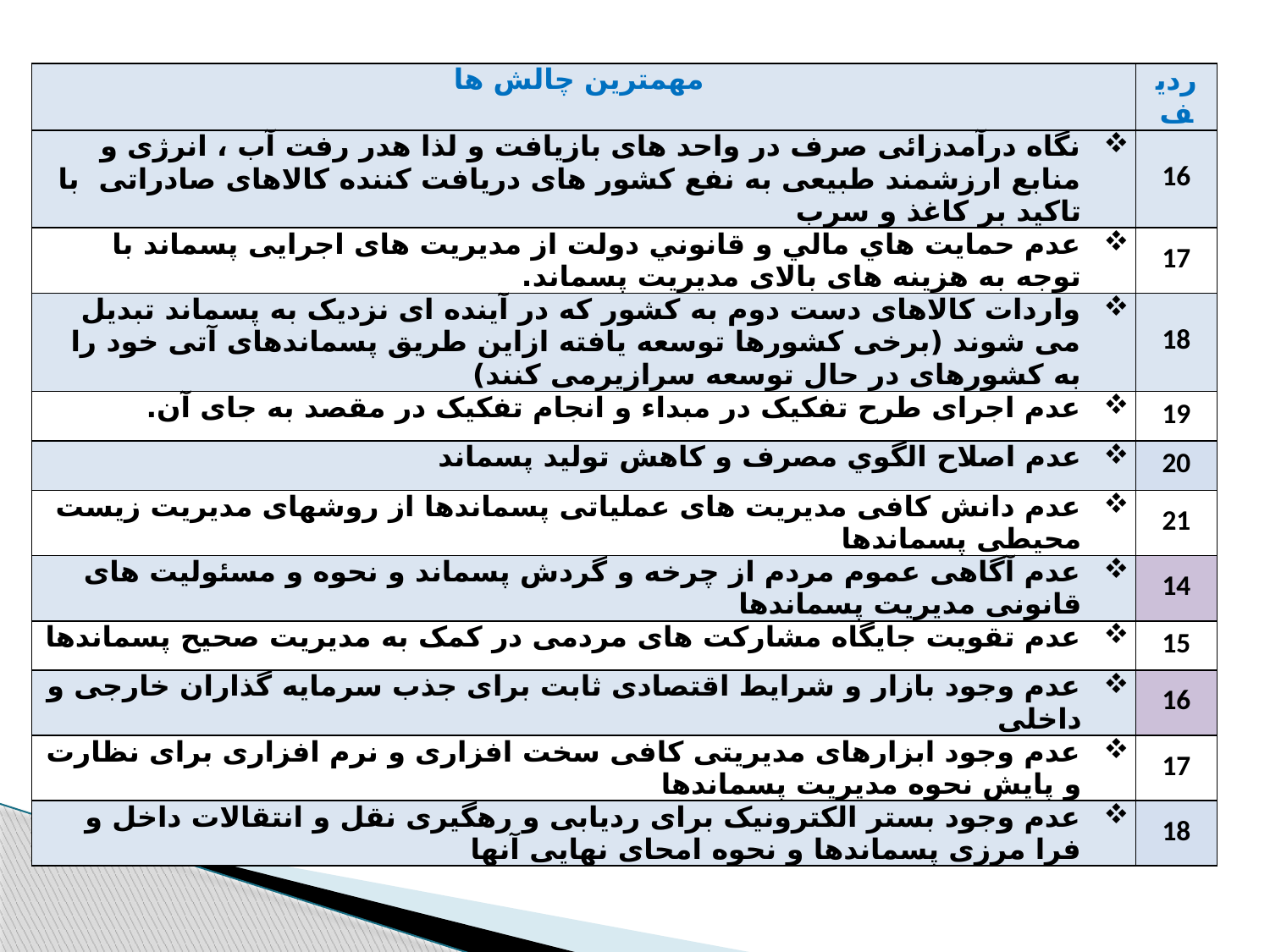

| مهمترین چالش ها | ردیف |
| --- | --- |
| نگاه درآمدزائی صرف در واحد های بازیافت و لذا هدر رفت آب ، انرژی و منابع ارزشمند طبیعی به نفع کشور های دریافت کننده کالاهای صادراتی با تاکید بر کاغذ و سرب | 16 |
| عدم حمايت هاي مالي و قانوني دولت از مدیریت های اجرایی پسماند با توجه به هزینه های بالای مدیریت پسماند. | 17 |
| واردات کالاهای دست دوم به کشور که در آینده ای نزدیک به پسماند تبدیل می شوند (برخی کشورها توسعه یافته ازاین طریق پسماندهای آتی خود را به کشورهای در حال توسعه سرازیرمی کنند) | 18 |
| عدم اجرای طرح تفکیک در مبداء و انجام تفکیک در مقصد به جای آن. | 19 |
| عدم اصلاح الگوي مصرف و كاهش توليد پسماند | 20 |
| عدم دانش کافی مدیریت های عملیاتی پسماندها از روشهای مدیریت زیست محیطی پسماندها | 21 |
| عدم آگاهی عموم مردم از چرخه و گردش پسماند و نحوه و مسئولیت های قانونی مدیریت پسماندها | 14 |
| عدم تقویت جایگاه مشارکت های مردمی در کمک به مدیریت صحیح پسماندها | 15 |
| عدم وجود بازار و شرایط اقتصادی ثابت برای جذب سرمایه گذاران خارجی و داخلی | 16 |
| عدم وجود ابزارهای مدیریتی کافی سخت افزاری و نرم افزاری برای نظارت و پایش نحوه مدیریت پسماندها | 17 |
| عدم وجود بستر الکترونیک برای ردیابی و رهگیری نقل و انتقالات داخل و فرا مرزی پسماندها و نحوه امحای نهایی آنها | 18 |